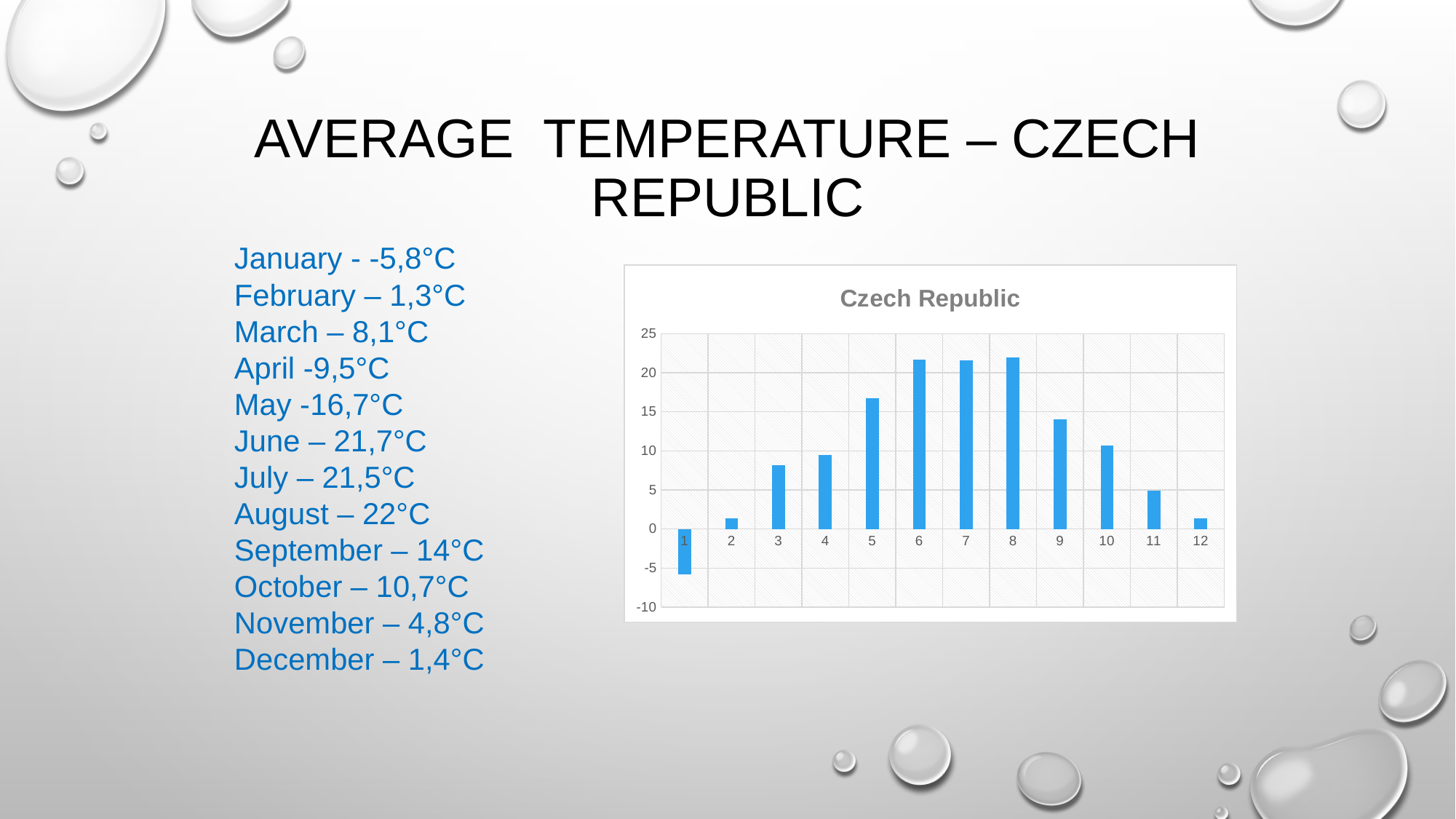

# AVERAGE  TEMPERATURE – Czech Republic
January - -5,8°C
February – 1,3°C
March – 8,1°C
April -9,5°C
May -16,7°C
June – 21,7°C
July – 21,5°C
August – 22°C
September – 14°C
October – 10,7°C
November – 4,8°C
December – 1,4°C

### Chart: Czech Republic

| Category |  |
|---|---|